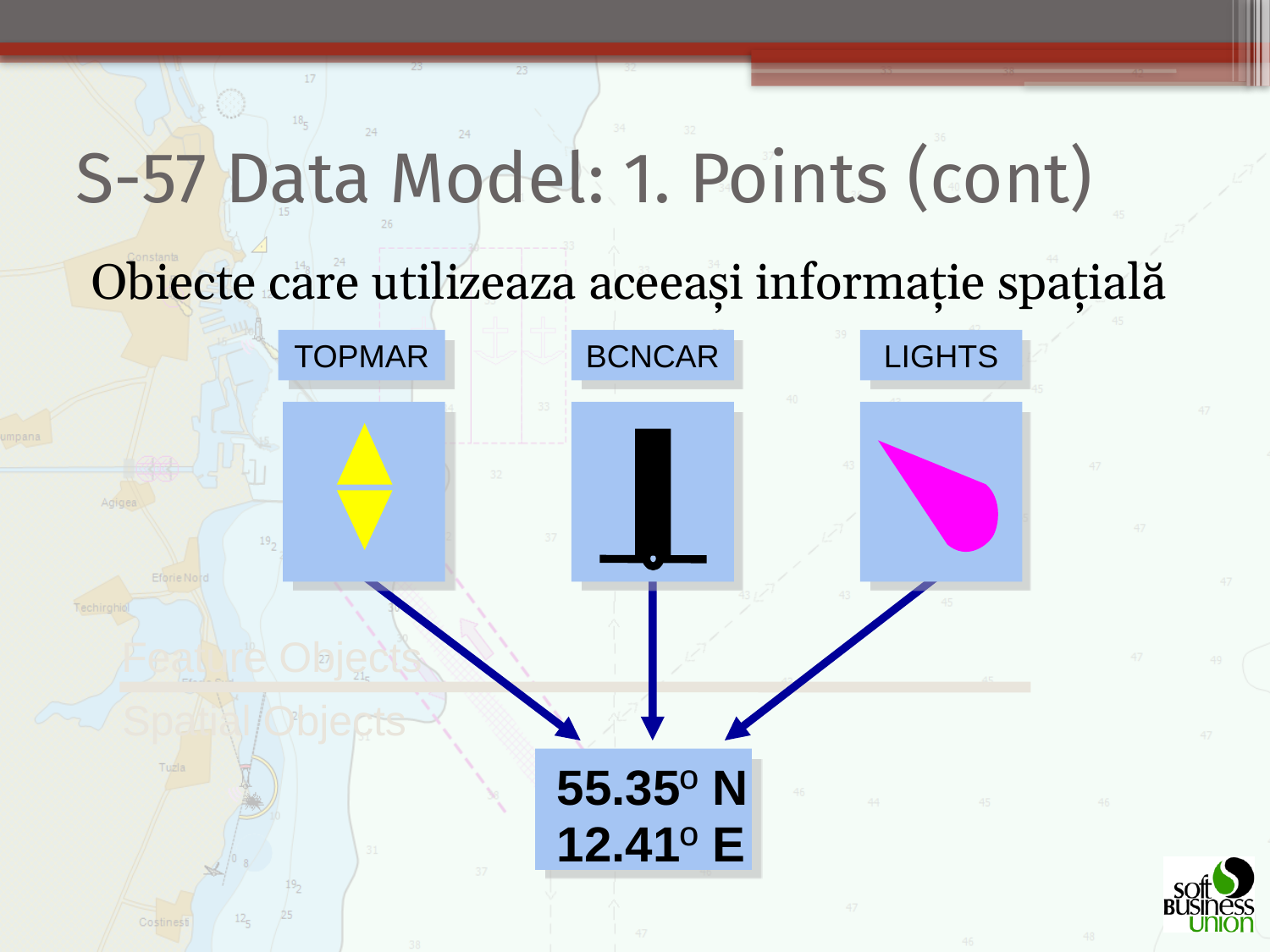

# S-57 Data Model: 1. Points (cont)
Obiecte care utilizeaza aceeași informație spațială
TOPMAR
BCNCAR
LIGHTS

Feature Objects

Spatial Objects

55.35º N
12.41º E